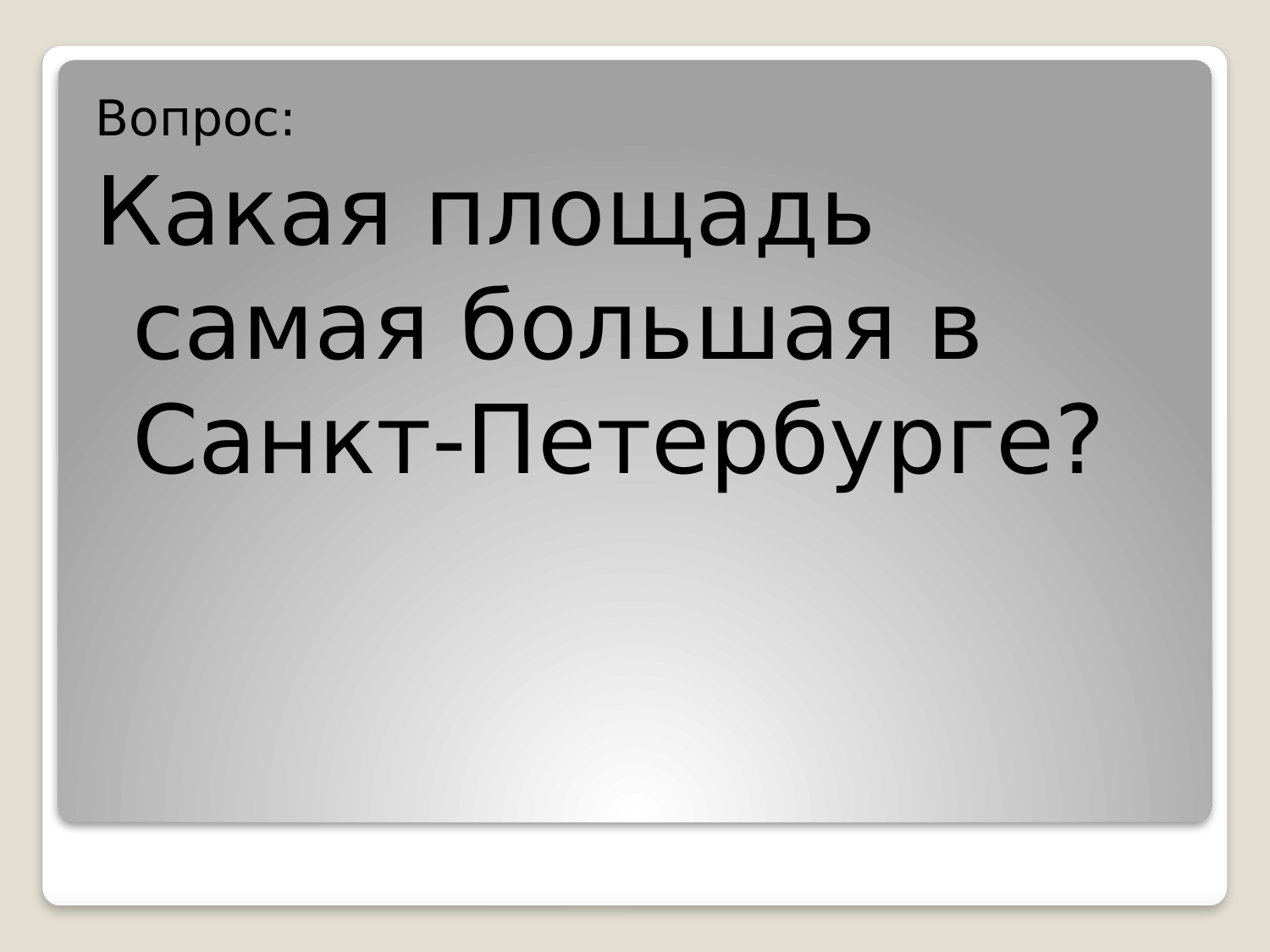

Вопрос:
Какая площадь самая большая в Санкт-Петербурге?
#